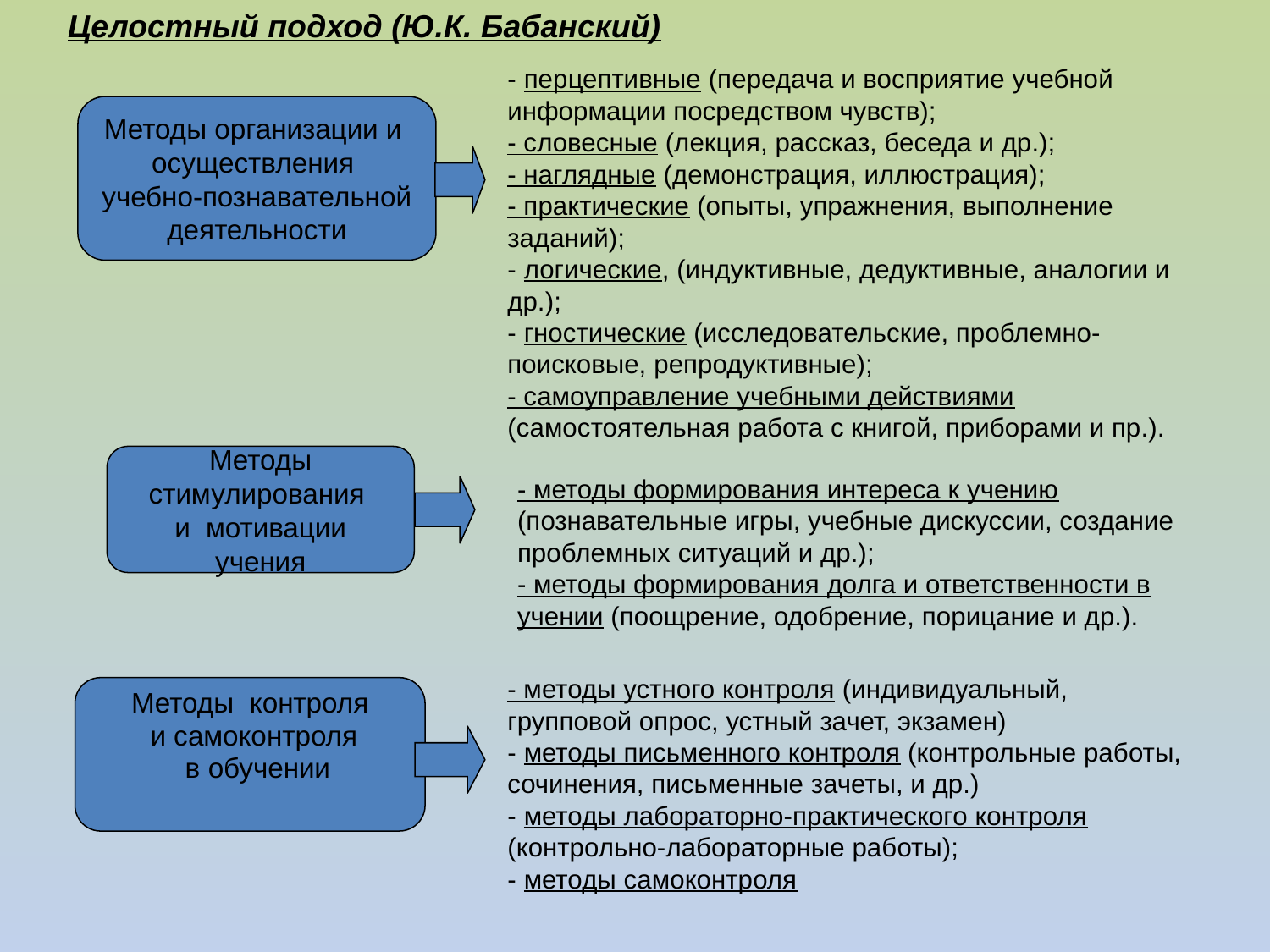

Целостный подход (Ю.К. Бабанский)
- перцептивные (передача и восприятие учебной информации посредством чувств);
- словесные (лекция, рассказ, беседа и др.);
- наглядные (демонстрация, иллюстрация);
- практические (опыты, упражнения, выполнение заданий);
- логические, (индуктивные, дедуктивные, аналогии и др.);
- гностические (исследовательские, проблемно-поисковые, репродуктивные);
- самоуправление учебными действиями (самостоятельная работа с книгой, приборами и пр.).
Методы организации и
осуществления
учебно-познавательной
деятельности

 Методы
 стимулирования
и  мотивации учения
- методы формирования интереса к учению (познавательные игры, учебные дискуссии, создание проблемных ситуаций и др.);
- методы формирования долга и ответственности в учении (поощрение, одобрение, порицание и др.).

- методы устного контроля (индивидуальный, групповой опрос, устный зачет, экзамен)
- методы письменного контроля (контрольные работы, сочинения, письменные зачеты, и др.)
- методы лабораторно-практического контроля (контрольно-лабораторные работы);
- методы самоконтроля

Методы  контроля
 и самоконтроля
  в обучении